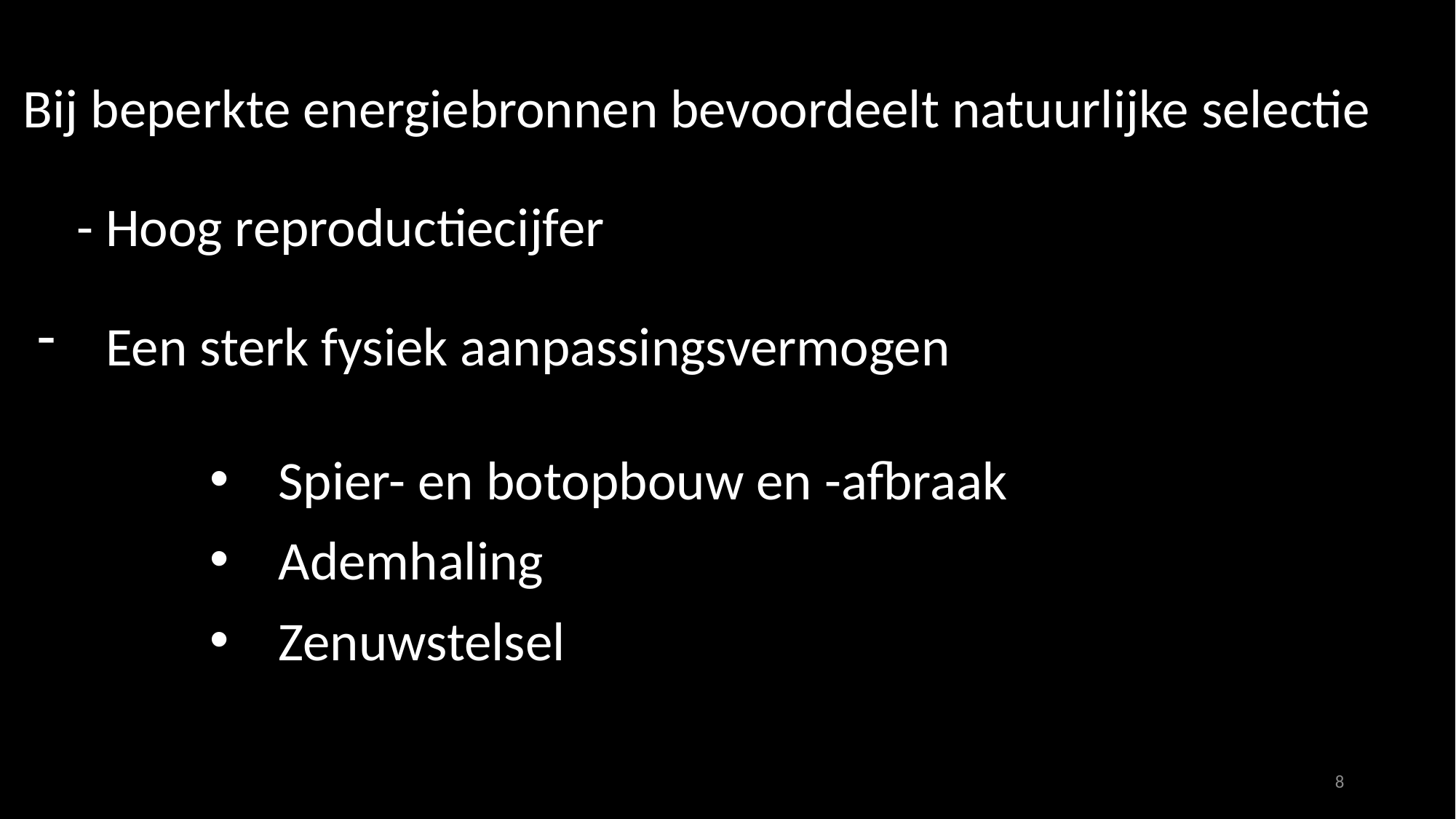

Bij beperkte energiebronnen bevoordeelt natuurlijke selectie
- Hoog reproductiecijfer
Een sterk fysiek aanpassingsvermogen
Spier- en botopbouw en -afbraak
Ademhaling
Zenuwstelsel
8